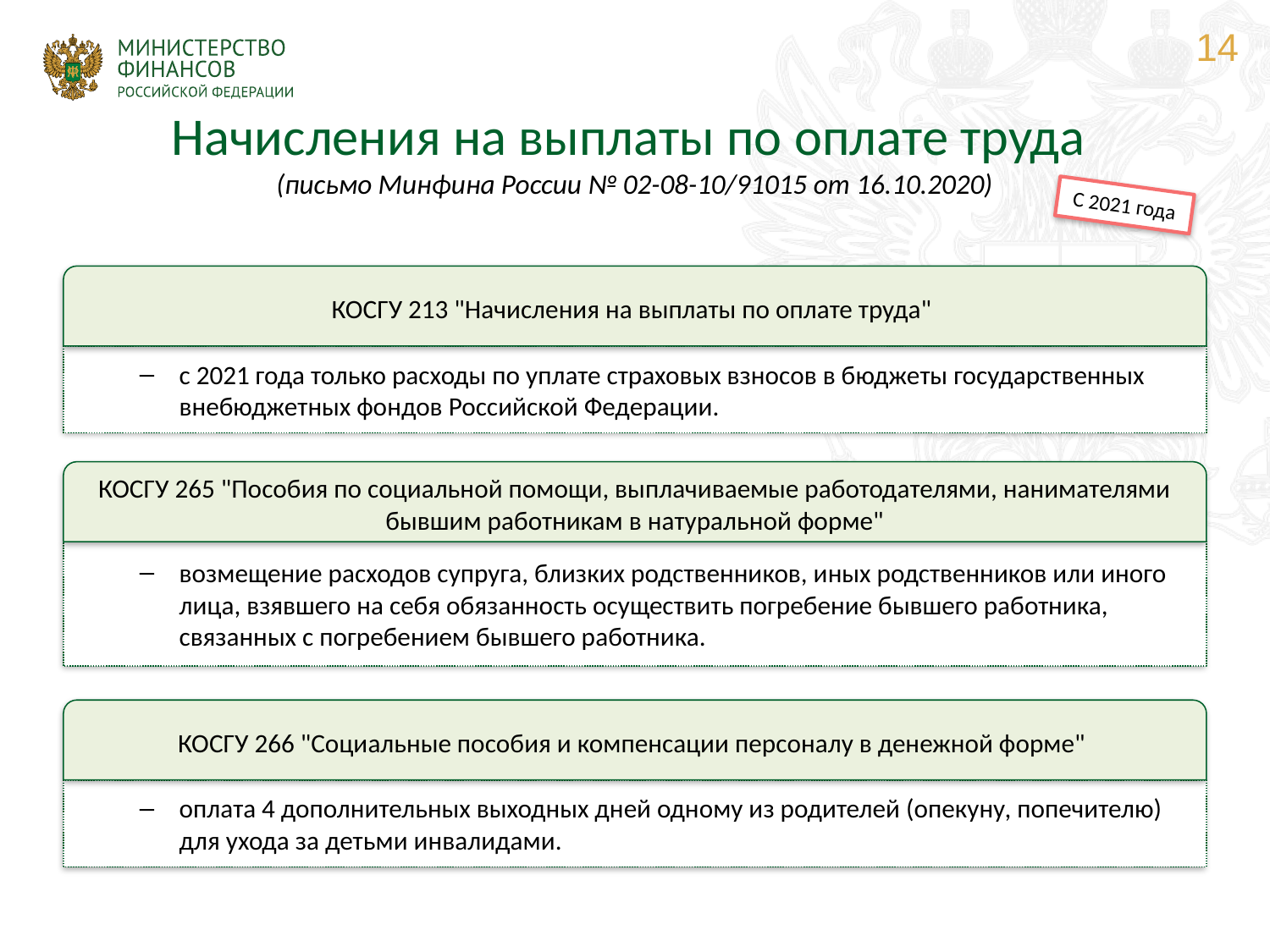

14
# Начисления на выплаты по оплате труда (письмо Минфина России № 02-08-10/91015 от 16.10.2020)
С 2021 года
КОСГУ 213 "Начисления на выплаты по оплате труда"
с 2021 года только расходы по уплате страховых взносов в бюджеты государственных внебюджетных фондов Российской Федерации.
КОСГУ 265 "Пособия по социальной помощи, выплачиваемые работодателями, нанимателями бывшим работникам в натуральной форме"
возмещение расходов супруга, близких родственников, иных родственников или иного лица, взявшего на себя обязанность осуществить погребение бывшего работника, связанных с погребением бывшего работника.
КОСГУ 266 "Социальные пособия и компенсации персоналу в денежной форме"
оплата 4 дополнительных выходных дней одному из родителей (опекуну, попечителю) для ухода за детьми инвалидами.